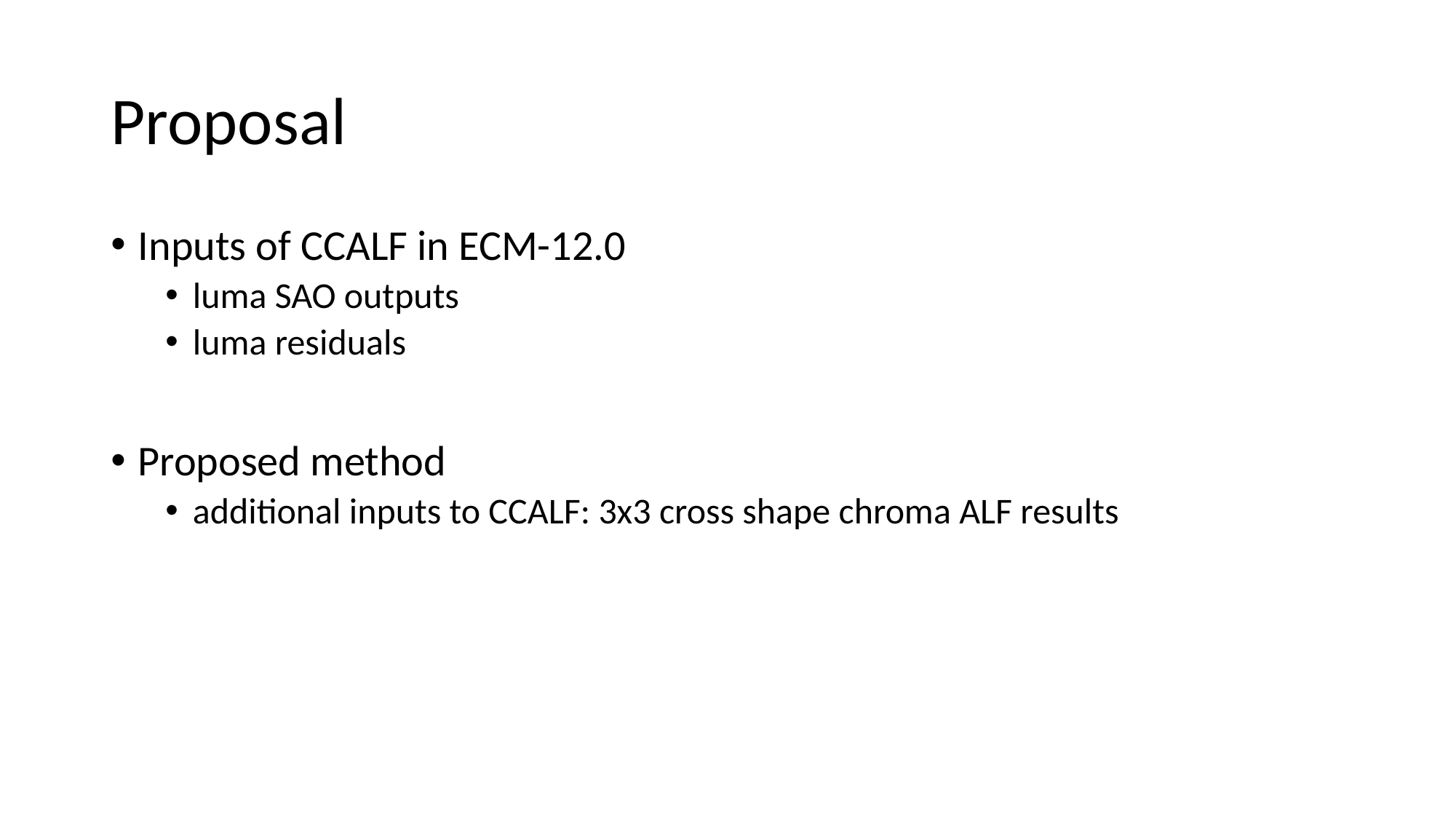

# Proposal
Inputs of CCALF in ECM-12.0
luma SAO outputs
luma residuals

Proposed method
additional inputs to CCALF: 3x3 cross shape chroma ALF results